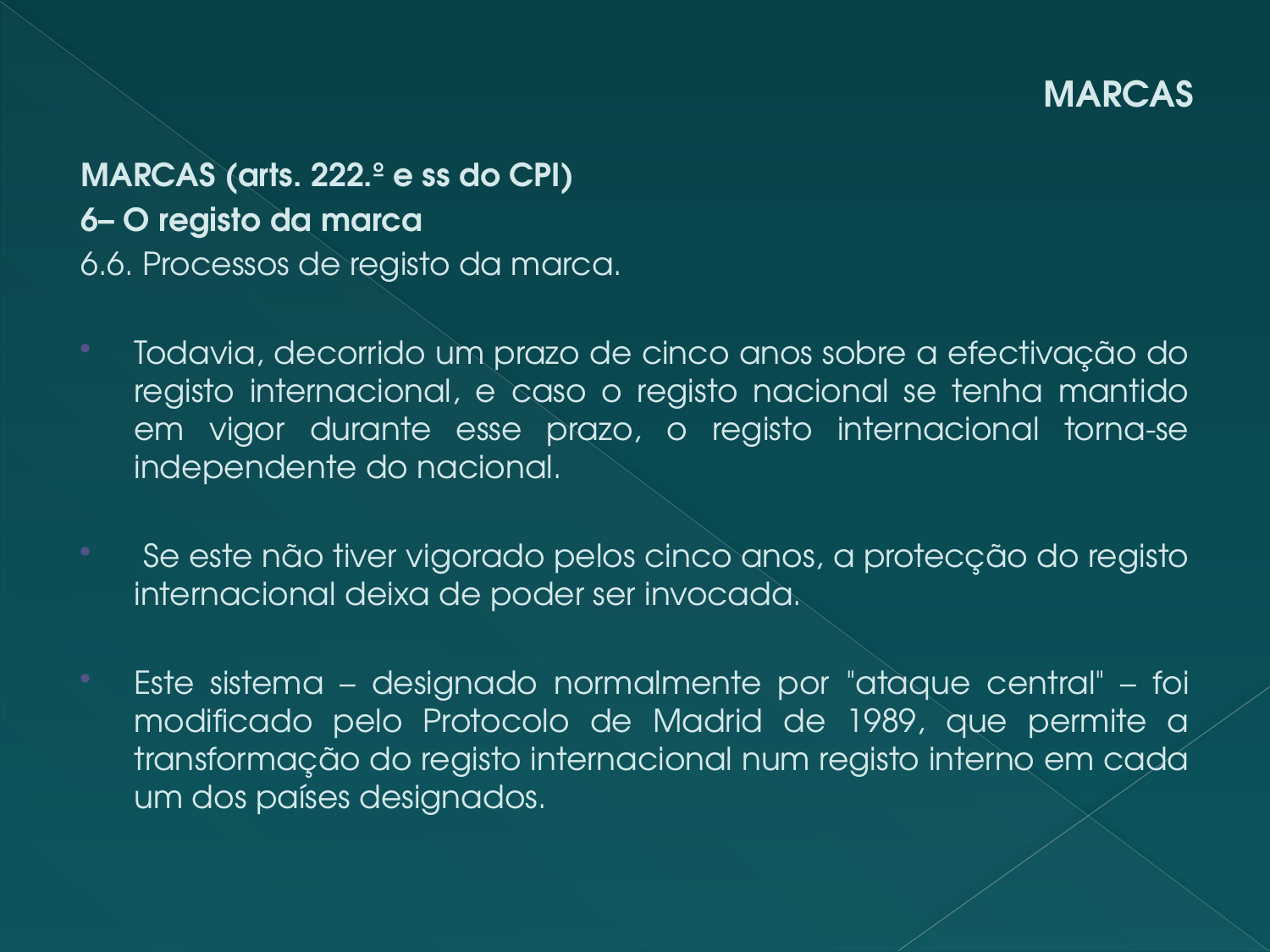

# MARCAS
MARCAS (arts. 222.º e ss do CPI)
6– O registo da marca
6.6. Processos de registo da marca.

Todavia, decorrido um prazo de cinco anos sobre a efectivação do registo internacional, e caso o registo nacional se tenha mantido em vigor durante esse prazo, o registo internacional torna-se independente do nacional.

 Se este não tiver vigorado pelos cinco anos, a protecção do registo internacional deixa de poder ser invocada.

Este sistema – designado normalmente por "ataque central" – foi modificado pelo Protocolo de Madrid de 1989, que permite a transformação do registo internacional num registo interno em cada um dos países designados.